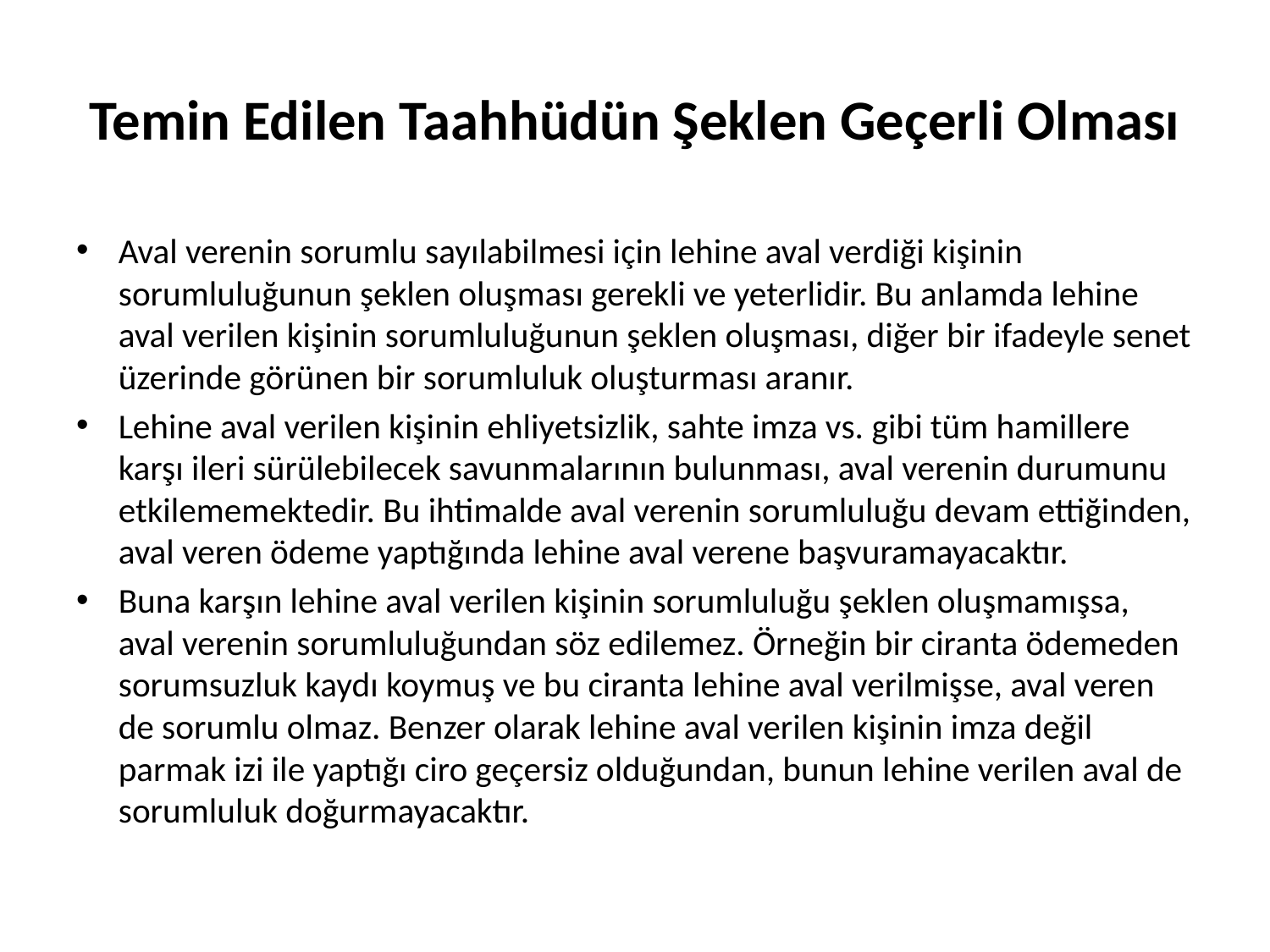

# Temin Edilen Taahhüdün Şeklen Geçerli Olması
Aval verenin sorumlu sayılabilmesi için lehine aval verdiği kişinin sorumluluğunun şeklen oluşması gerekli ve yeterlidir. Bu anlamda lehine aval verilen kişinin sorumluluğunun şeklen oluşması, diğer bir ifadeyle senet üzerinde görünen bir sorumluluk oluşturması aranır.
Lehine aval verilen kişinin ehliyetsizlik, sahte imza vs. gibi tüm hamillere karşı ileri sürülebilecek savunmalarının bulunması, aval verenin durumunu etkilememektedir. Bu ihtimalde aval verenin sorumluluğu devam ettiğinden, aval veren ödeme yaptığında lehine aval verene başvuramayacaktır.
Buna karşın lehine aval verilen kişinin sorumluluğu şeklen oluşmamışsa, aval verenin sorumluluğundan söz edilemez. Örneğin bir ciranta ödemeden sorumsuzluk kaydı koymuş ve bu ciranta lehine aval verilmişse, aval veren de sorumlu olmaz. Benzer olarak lehine aval verilen kişinin imza değil parmak izi ile yaptığı ciro geçersiz olduğundan, bunun lehine verilen aval de sorumluluk doğurmayacaktır.